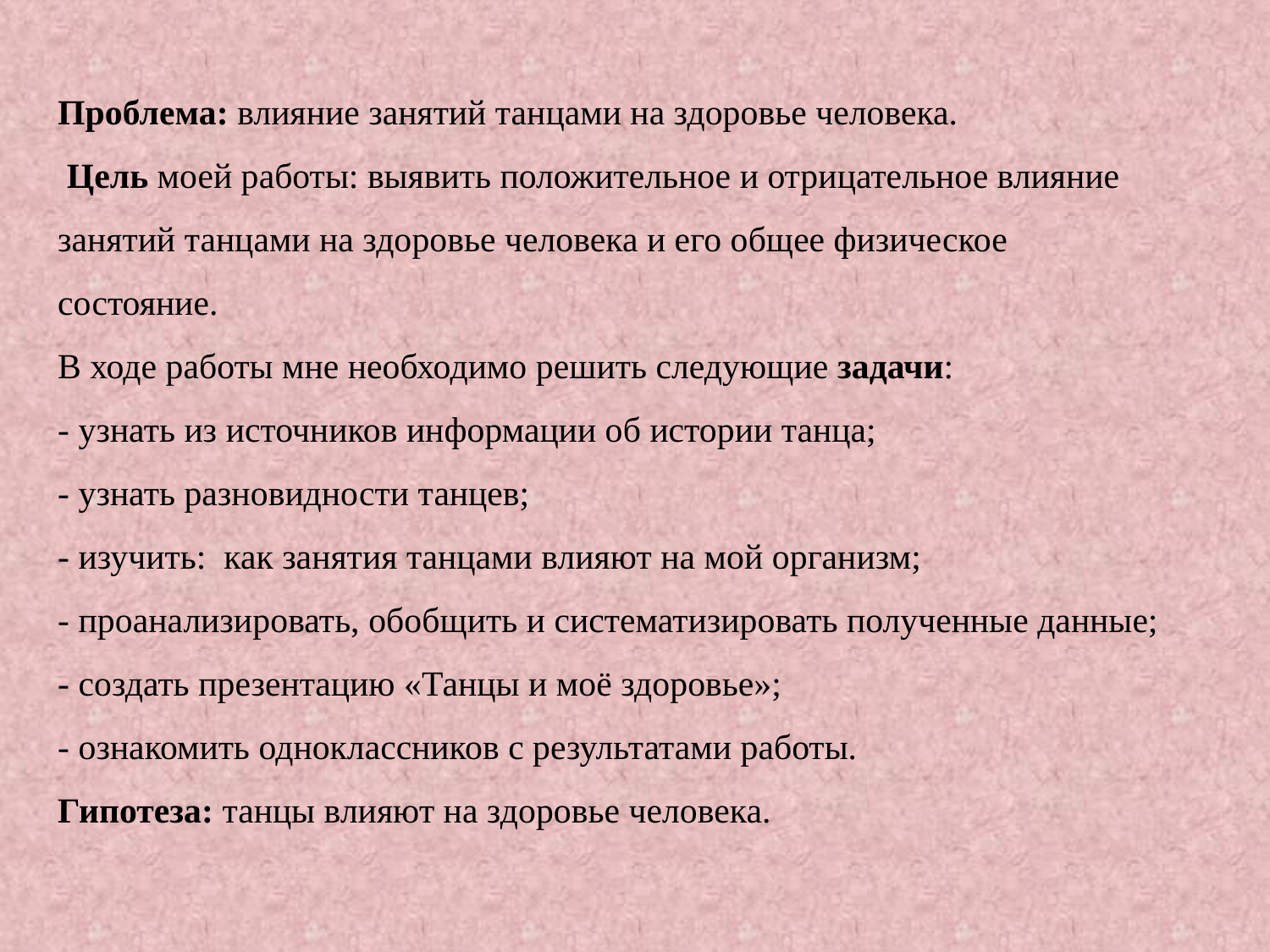

# Проблема: влияние занятий танцами на здоровье человека. Цель моей работы: выявить положительное и отрицательное влияние занятий танцами на здоровье человека и его общее физическое состояние. В ходе работы мне необходимо решить следующие задачи: - узнать из источников информации об истории танца; - узнать разновидности танцев; - изучить:  как занятия танцами влияют на мой организм; - проанализировать, обобщить и систематизировать полученные данные; - создать презентацию «Танцы и моё здоровье»; - ознакомить одноклассников с результатами работы. Гипотеза: танцы влияют на здоровье человека.